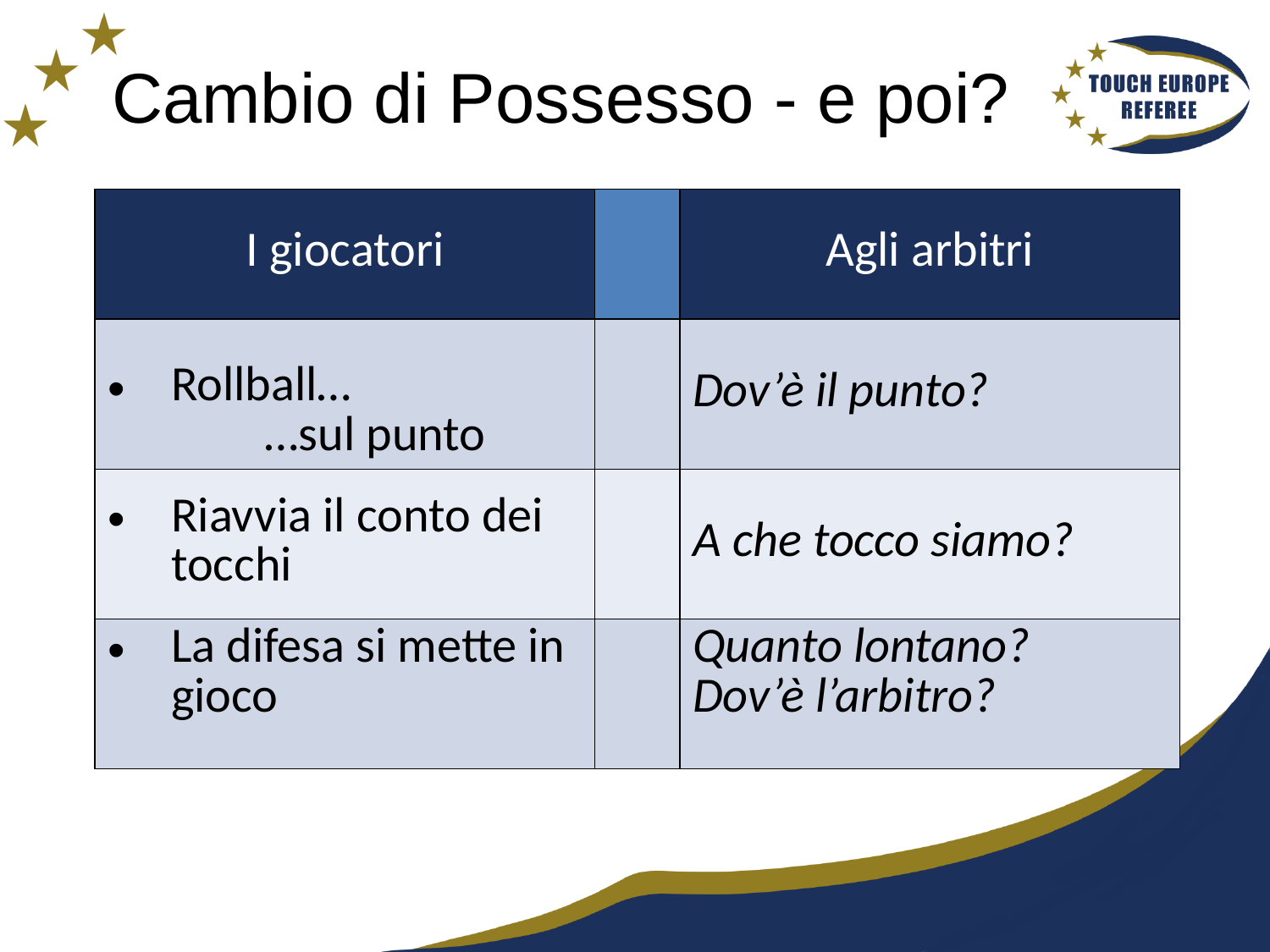

# Cambio di Possesso - e poi?
| I giocatori |  | Agli arbitri |
| --- | --- | --- |
| Rollball… …sul punto |  | Dov’è il punto? |
| Riavvia il conto dei tocchi |  | A che tocco siamo? |
| La difesa si mette in gioco |  | Quanto lontano? Dov’è l’arbitro? |